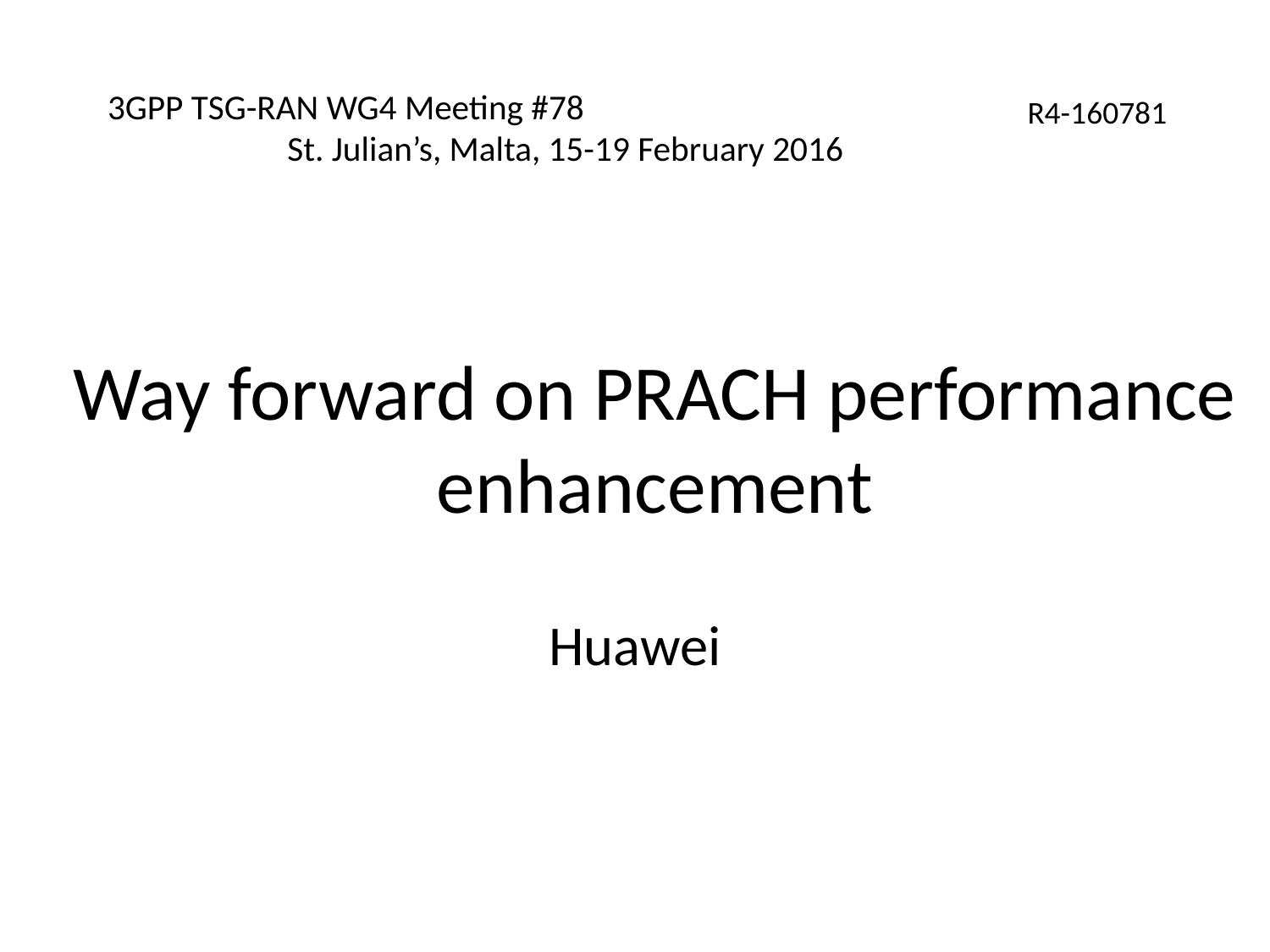

# 3GPP TSG-RAN WG4 Meeting #78	                                               St. Julian’s, Malta, 15-19 February 2016
R4-160781
Way forward on PRACH performance enhancement
Huawei